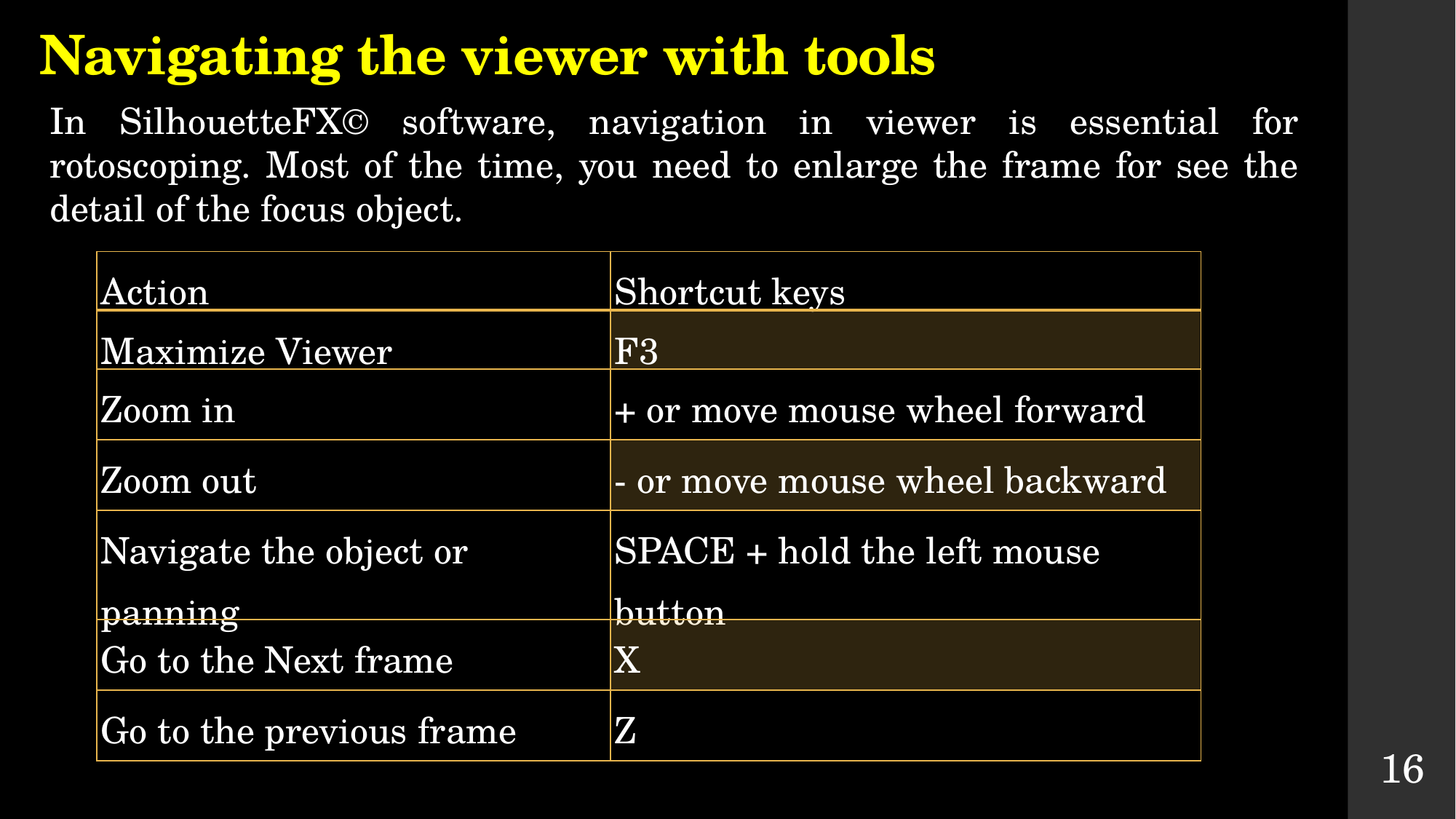

Navigating the viewer with tools
In SilhouetteFX© software, navigation in viewer is essential for rotoscoping. Most of the time, you need to enlarge the frame for see the detail of the focus object.
| Action | Shortcut keys |
| --- | --- |
| Maximize Viewer | F3 |
| Zoom in | + or move mouse wheel forward |
| Zoom out | - or move mouse wheel backward |
| Navigate the object or panning | SPACE + hold the left mouse button |
| Go to the Next frame | X |
| Go to the previous frame | Z |
16